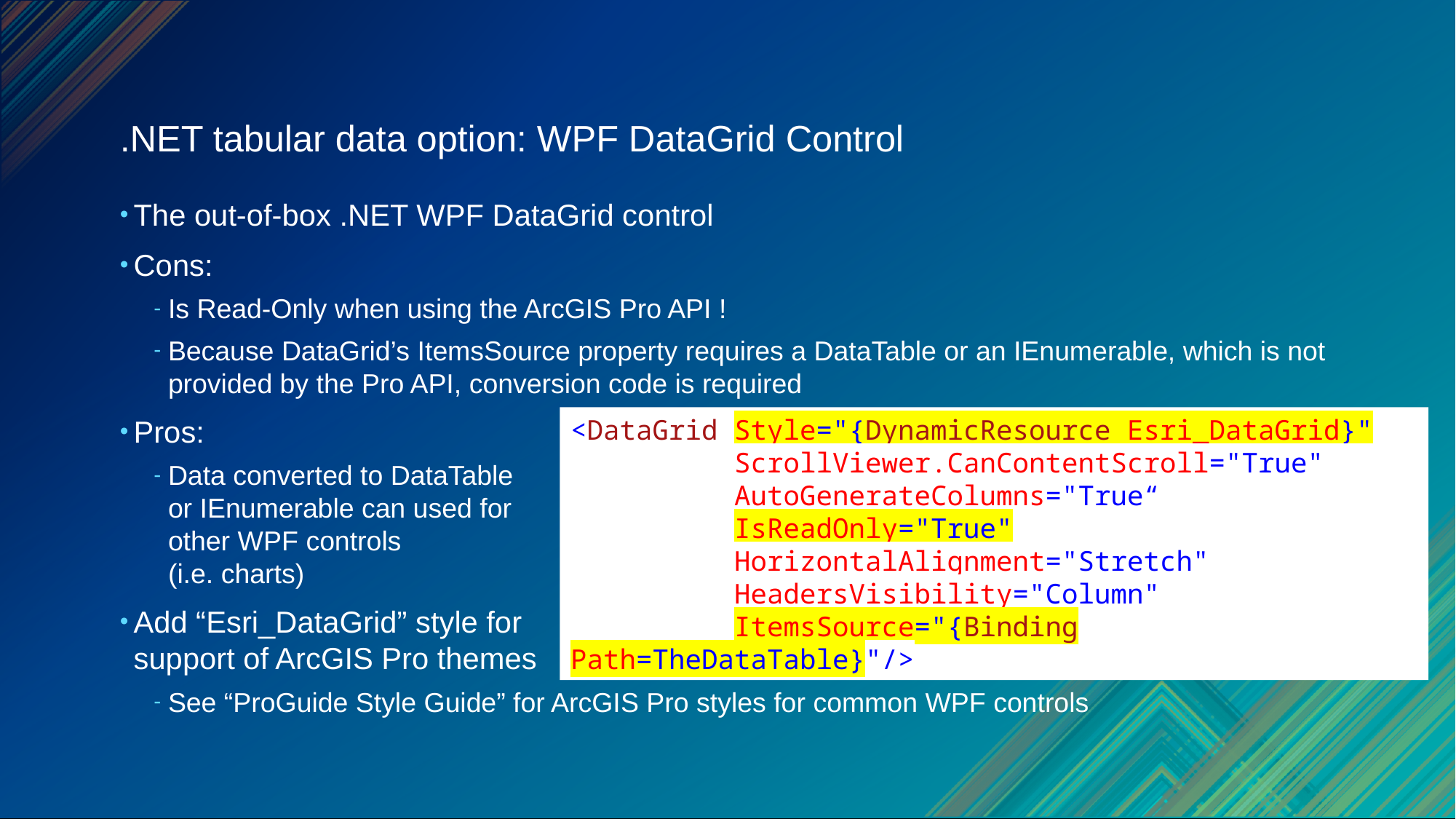

# .NET tabular data option: WPF DataGrid Control
The out-of-box .NET WPF DataGrid control
Cons:
Is Read-Only when using the ArcGIS Pro API !
Because DataGrid’s ItemsSource property requires a DataTable or an IEnumerable, which is not provided by the Pro API, conversion code is required
Pros:
Data converted to DataTable
or IEnumerable can used for
other WPF controls
(i.e. charts)
Add “Esri_DataGrid” style for
support of ArcGIS Pro themes
See “ProGuide Style Guide” for ArcGIS Pro styles for common WPF controls

<DataGrid Style="{DynamicResource Esri_DataGrid}"
          ScrollViewer.CanContentScroll="True"
          AutoGenerateColumns="True“
          IsReadOnly="True"
          HorizontalAlignment="Stretch"
          HeadersVisibility="Column"
          ItemsSource="{Binding Path=TheDataTable}"/>